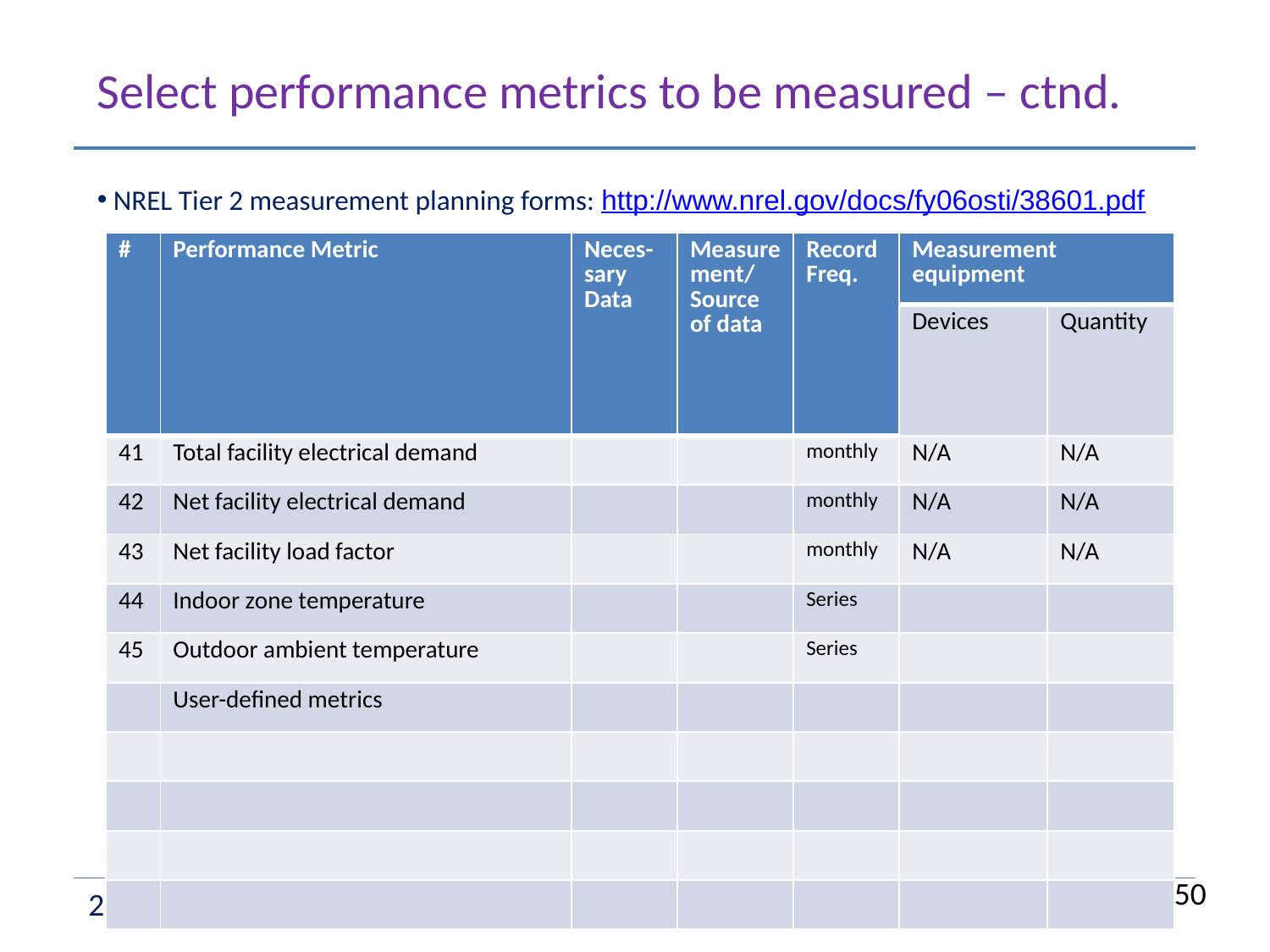

Select performance metrics to be measured – ctnd.
 NREL Tier 2 measurement planning forms: http://www.nrel.gov/docs/fy06osti/38601.pdf
| # | Performance Metric | Neces-sary Data | Measurement/ Source of data | Record Freq. | Measurement equipment |  |
| --- | --- | --- | --- | --- | --- | --- |
|  |  |  |  |  | Devices | Quantity |
| 41 | Total facility electrical demand |  |  | monthly | N/A | N/A |
| 42 | Net facility electrical demand |  |  | monthly | N/A | N/A |
| 43 | Net facility load factor |  |  | monthly | N/A | N/A |
| 44 | Indoor zone temperature |  |  | Series |  |  |
| 45 | Outdoor ambient temperature |  |  | Series |  |  |
|  | User-defined metrics |  |  |  |  |  |
|  |  |  |  |  |  |  |
|  |  |  |  |  |  |  |
|  |  |  |  |  |  |  |
|  |  |  |  |  |  |  |
Course No. ENRG 50
2. Assessment management